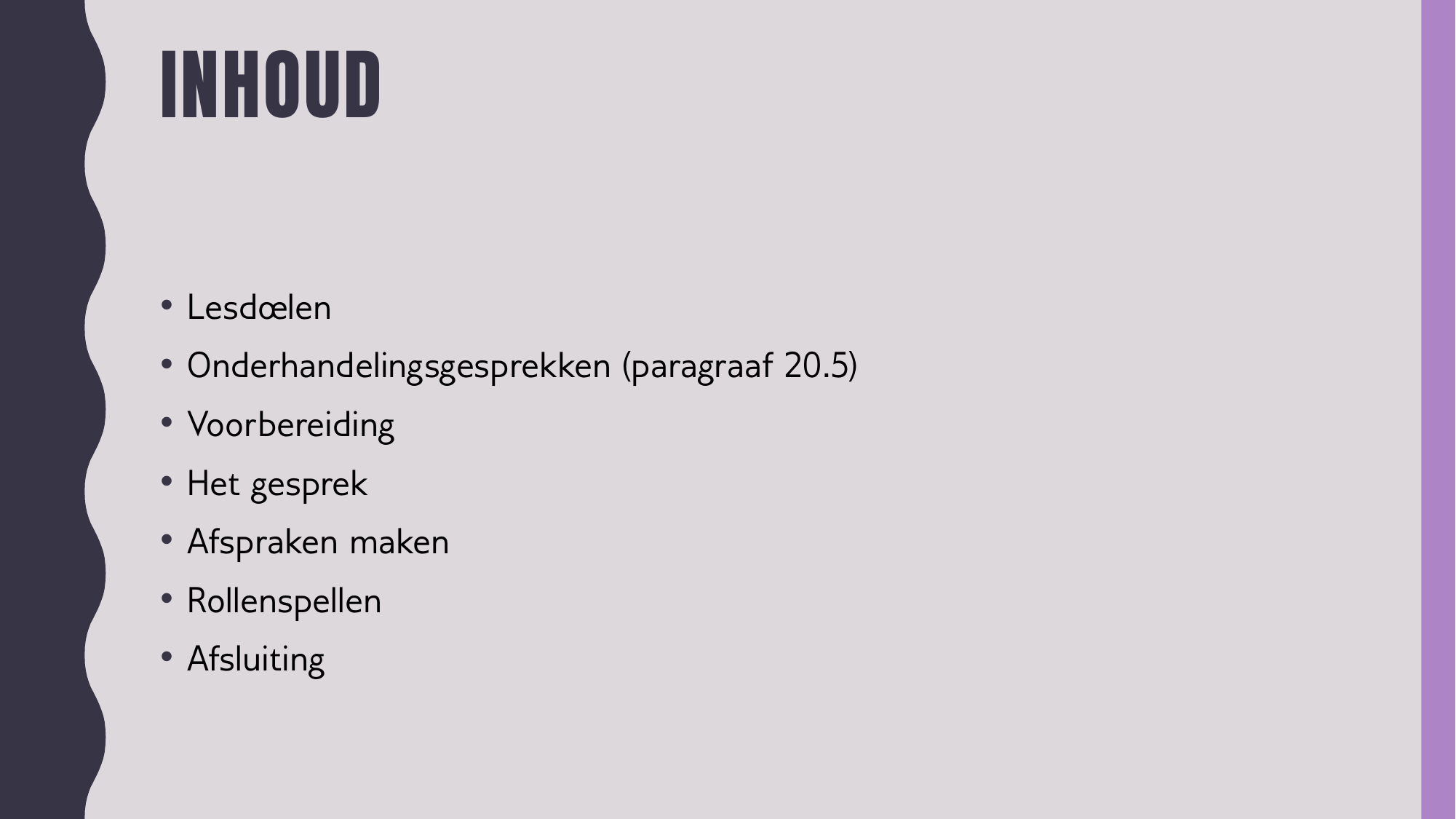

# inhoud
Lesdoelen
Onderhandelingsgesprekken (paragraaf 20.5)
Voorbereiding
Het gesprek
Afspraken maken
Rollenspellen
Afsluiting